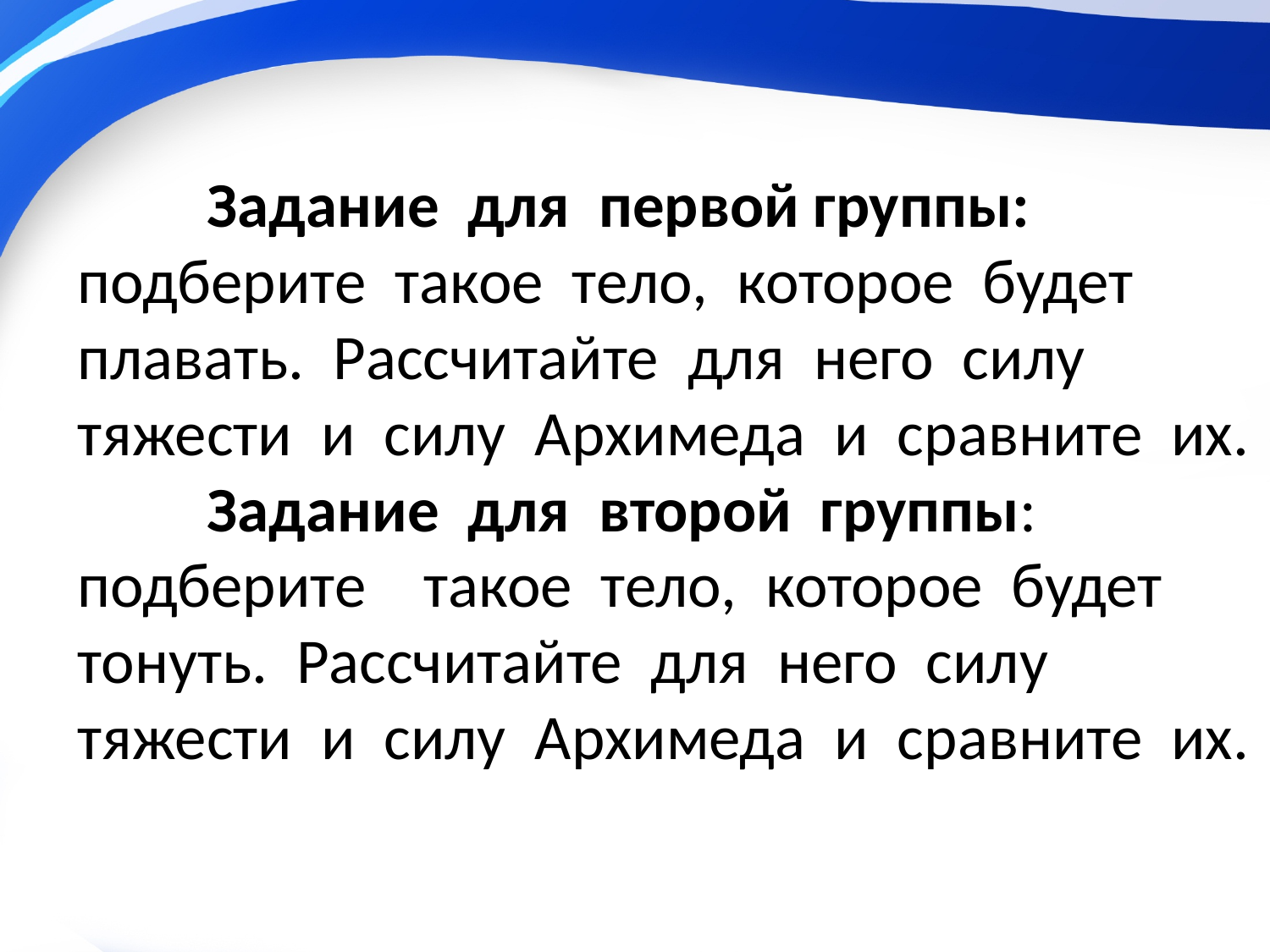

# Задание  для  первой группы:  подберите  такое  тело,  которое  будет  плавать.  Рассчитайте  для  него  силу  тяжести  и  силу  Архимеда  и  сравните  их. Задание  для  второй  группы: подберите    такое  тело,  которое  будет  тонуть.  Рассчитайте  для  него  силу  тяжести  и  силу  Архимеда  и  сравните  их.